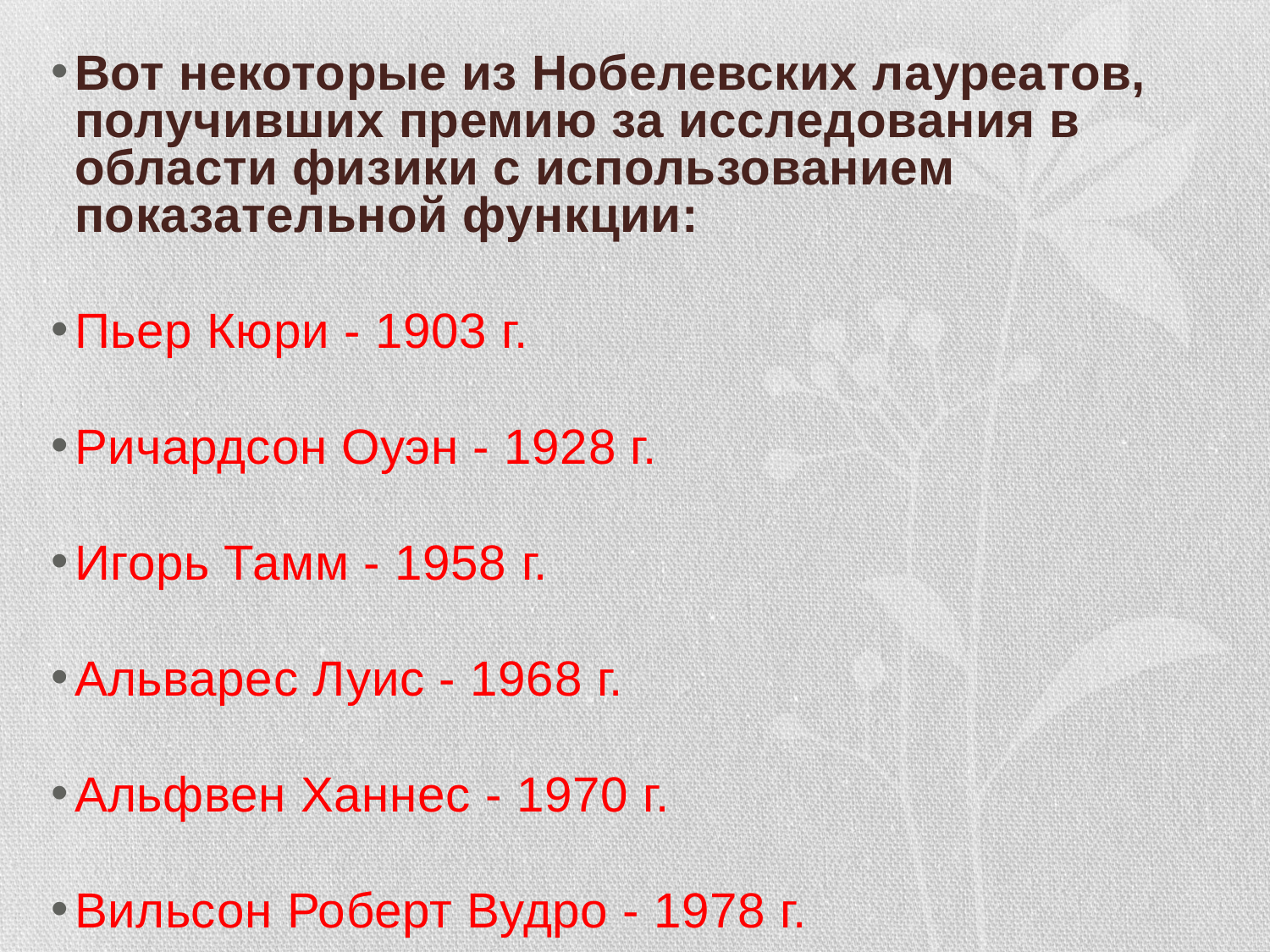

Вот некоторые из Нобелевских лауреатов, получивших премию за исследования в области физики с использованием показательной функции:

Пьер Кюри - 1903 г.

Ричардсон Оуэн - 1928 г.

Игорь Тамм - 1958 г.

Альварес Луис - 1968 г.

Альфвен Ханнес - 1970 г.

Вильсон Роберт Вудро - 1978 г.